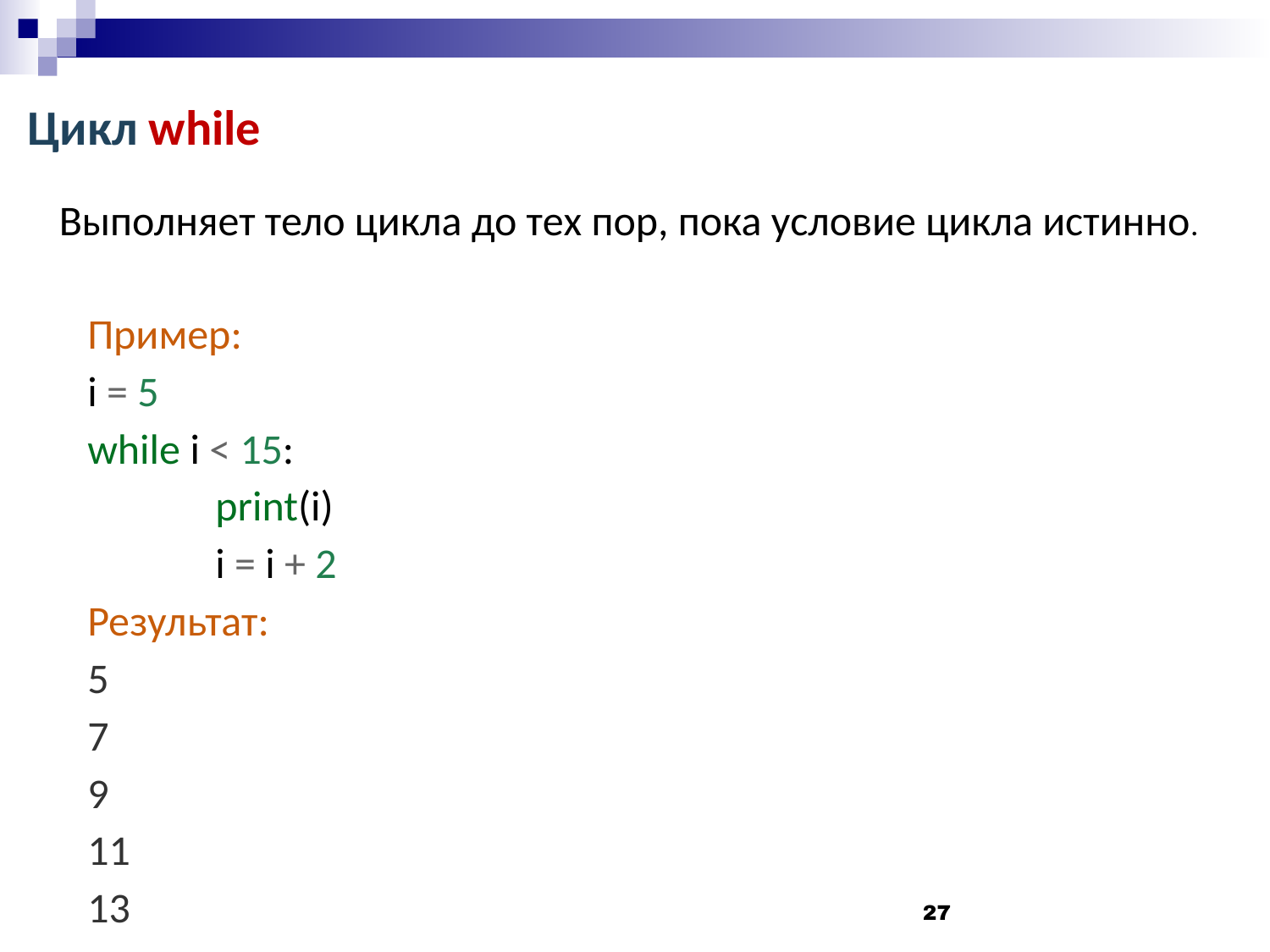

Цикл while
Выполняет тело цикла до тех пор, пока условие цикла истинно.
Пример:
i = 5
while i < 15:
		print(i)
		i = i + 2
Результат:
5
7
9
11
13
27